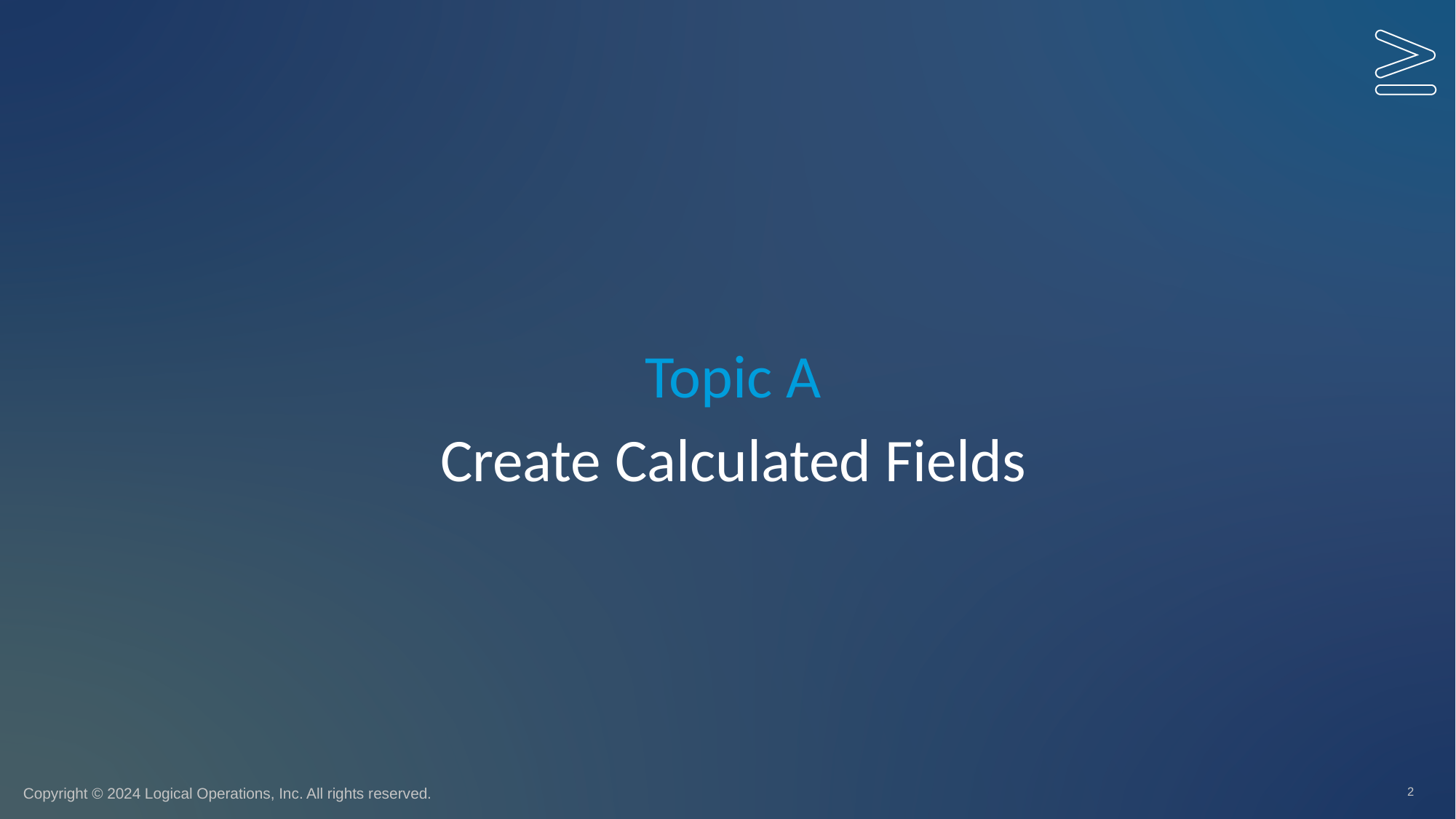

Topic A
# Create Calculated Fields
2